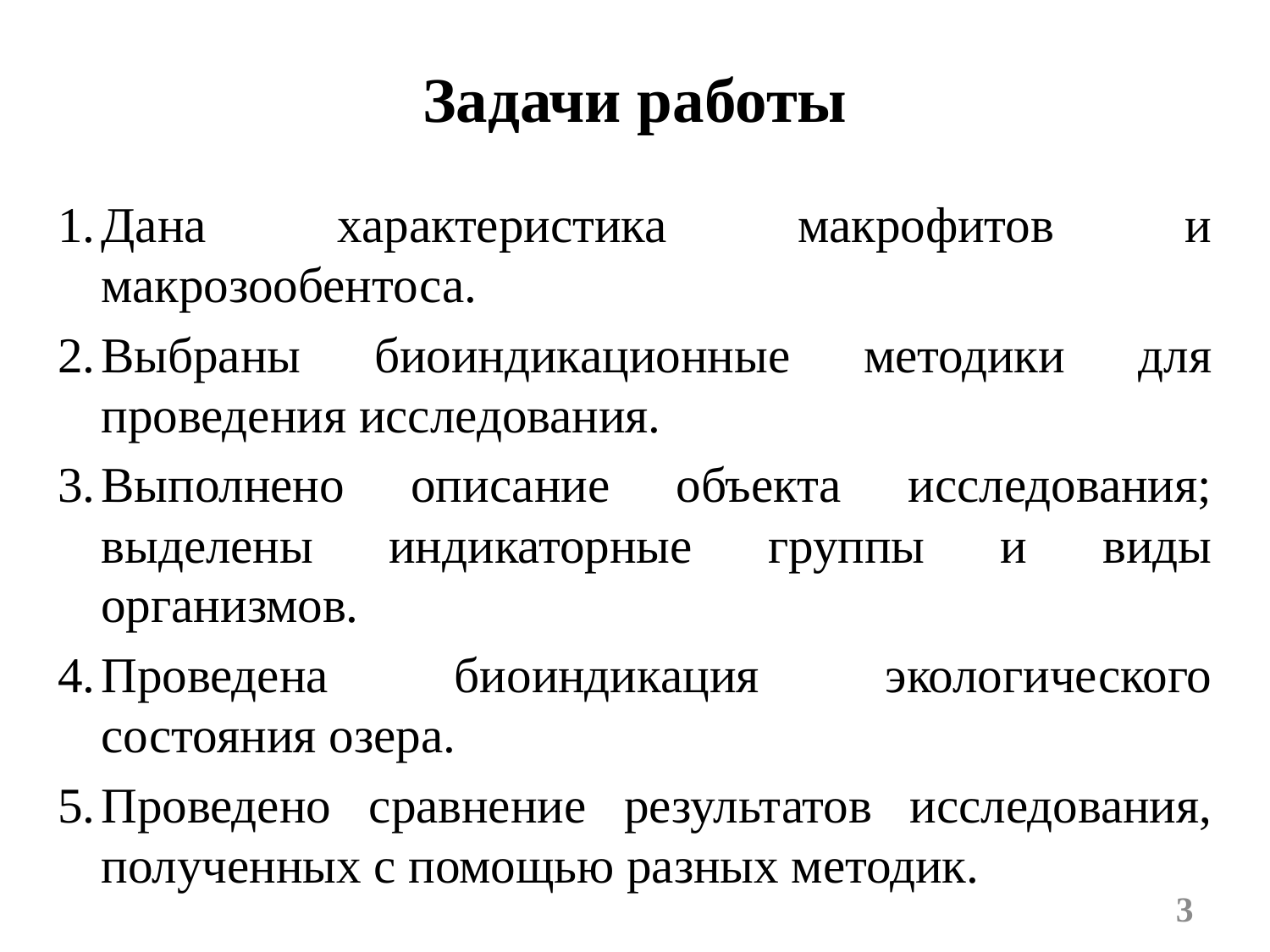

# Задачи работы
Дана характеристика макрофитов и макрозообентоса.
Выбраны биоиндикационные методики для проведения исследования.
Выполнено описание объекта исследования; выделены индикаторные группы и виды организмов.
Проведена биоиндикация экологического состояния озера.
Проведено сравнение результатов исследования, полученных с помощью разных методик.

3